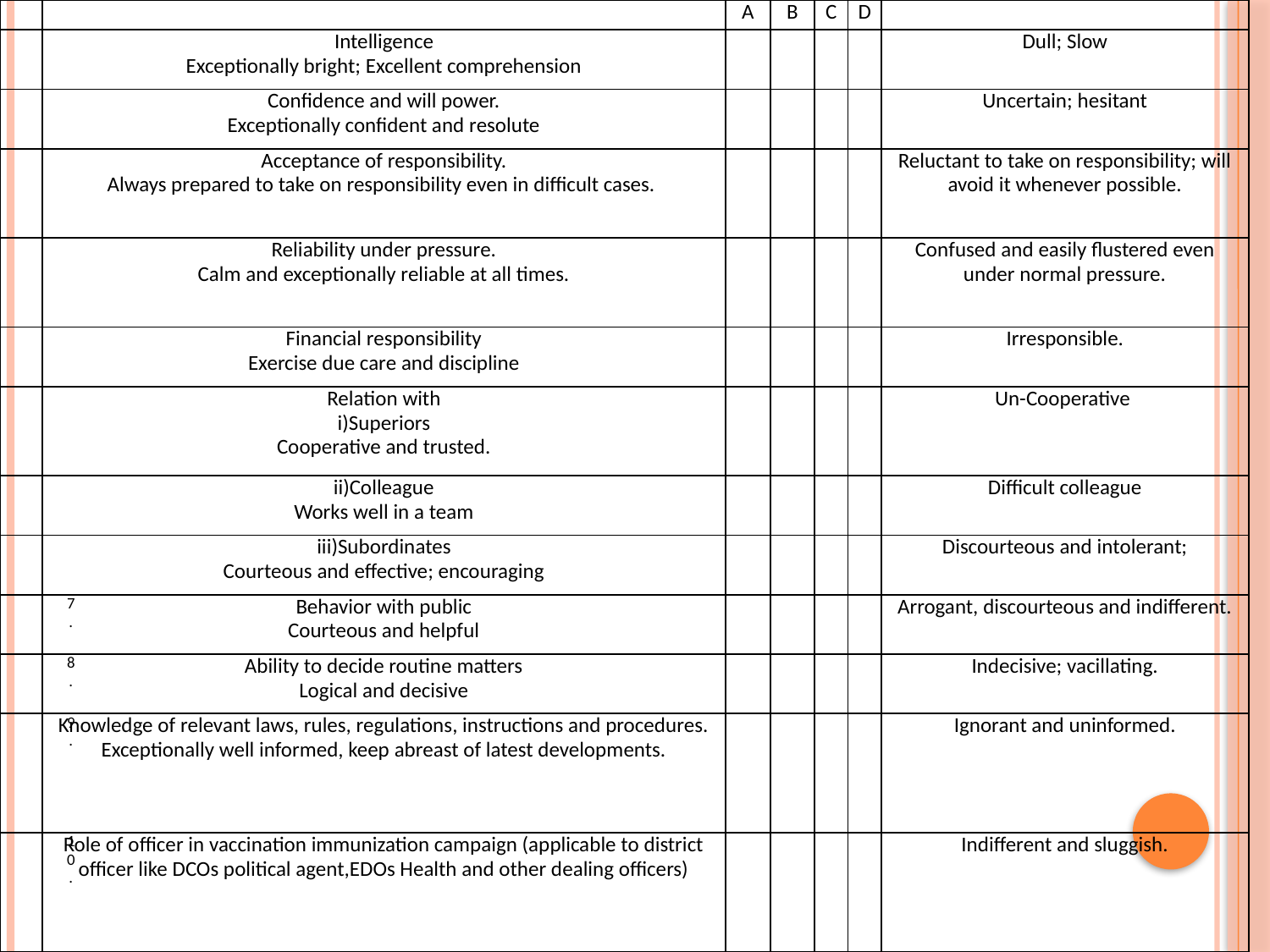

|  |  | A | B | C | D |  |
| --- | --- | --- | --- | --- | --- | --- |
|  | Intelligence Exceptionally bright; Excellent comprehension |  |  |  |  | Dull; Slow |
|  | Confidence and will power. Exceptionally confident and resolute |  |  |  |  | Uncertain; hesitant |
|  | Acceptance of responsibility. Always prepared to take on responsibility even in difficult cases. |  |  |  |  | Reluctant to take on responsibility; will avoid it whenever possible. |
|  | Reliability under pressure. Calm and exceptionally reliable at all times. |  |  |  |  | Confused and easily flustered even under normal pressure. |
|  | Financial responsibility Exercise due care and discipline |  |  |  |  | Irresponsible. |
|  | Relation with i)Superiors Cooperative and trusted. |  |  |  |  | Un-Cooperative |
|  | ii)Colleague Works well in a team |  |  |  |  | Difficult colleague |
|  | iii)Subordinates Courteous and effective; encouraging |  |  |  |  | Discourteous and intolerant; |
| 7. | Behavior with public Courteous and helpful |  |  |  |  | Arrogant, discourteous and indifferent. |
| 8. | Ability to decide routine matters Logical and decisive |  |  |  |  | Indecisive; vacillating. |
| 9. | Knowledge of relevant laws, rules, regulations, instructions and procedures. Exceptionally well informed, keep abreast of latest developments. |  |  |  |  | Ignorant and uninformed. |
| 10. | Role of officer in vaccination immunization campaign (applicable to district officer like DCOs political agent,EDOs Health and other dealing officers) |  |  |  |  | Indifferent and sluggish. |